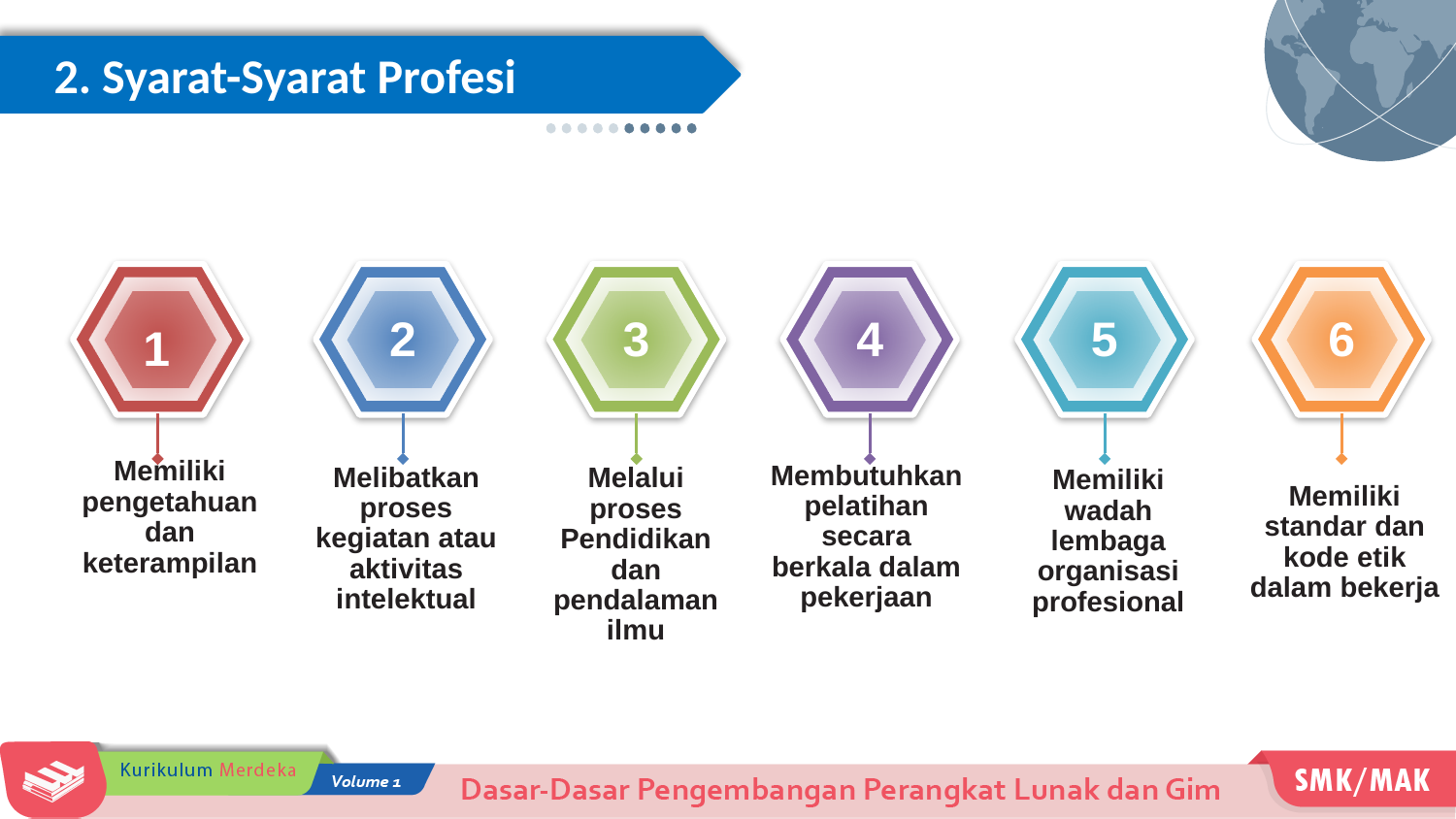

2. Syarat-Syarat Profesi

1

2

3

4

5

6
Memiliki pengetahuan dan keterampilan
Membutuhkan pelatihan secara berkala dalam pekerjaan
Melibatkan proses kegiatan atau aktivitas intelektual
Melalui proses Pendidikan dan pendalaman ilmu
Memiliki wadah lembaga organisasi profesional
Memiliki standar dan kode etik dalam bekerja